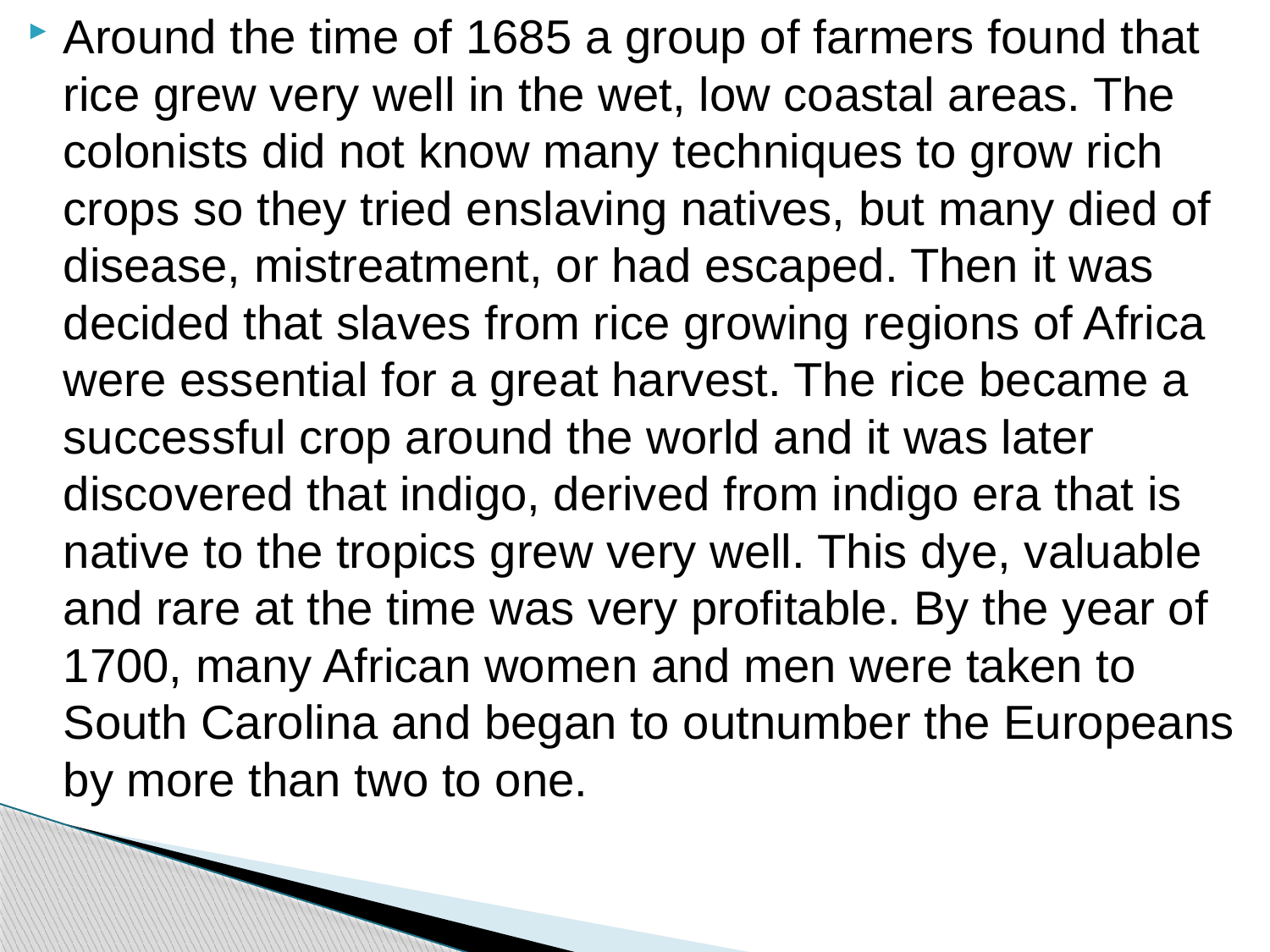

Around the time of 1685 a group of farmers found that rice grew very well in the wet, low coastal areas. The colonists did not know many techniques to grow rich crops so they tried enslaving natives, but many died of disease, mistreatment, or had escaped. Then it was decided that slaves from rice growing regions of Africa were essential for a great harvest. The rice became a successful crop around the world and it was later discovered that indigo, derived from indigo era that is native to the tropics grew very well. This dye, valuable and rare at the time was very profitable. By the year of 1700, many African women and men were taken to South Carolina and began to outnumber the Europeans by more than two to one.

#